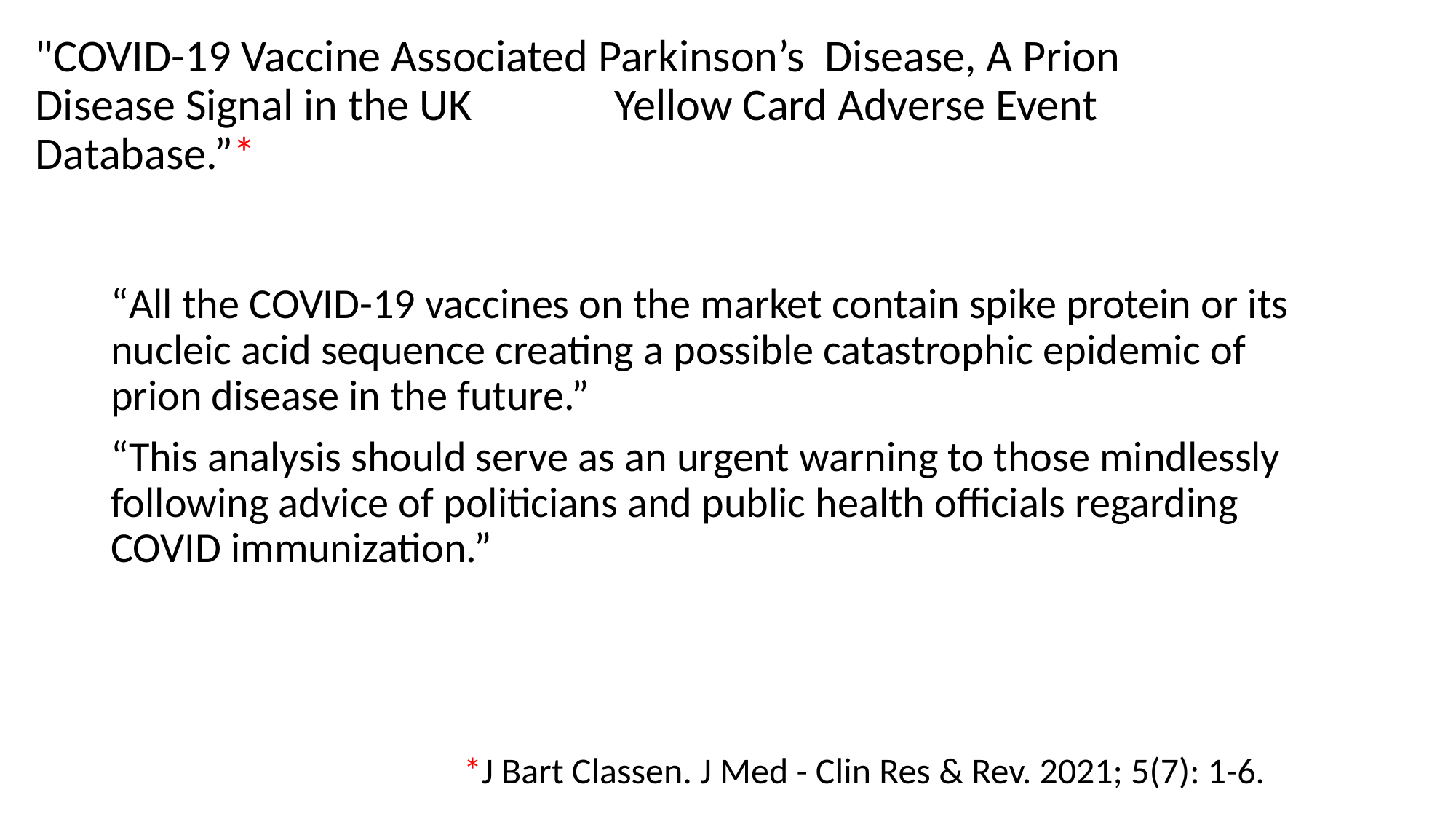

# "COVID-19 Vaccine Associated Parkinson’s  Disease, A Prion Disease Signal in the UK              Yellow Card Adverse Event Database.”*
“All the COVID-19 vaccines on the market contain spike protein or its nucleic acid sequence creating a possible catastrophic epidemic of prion disease in the future.”
“This analysis should serve as an urgent warning to those mindlessly following advice of politicians and public health officials regarding COVID immunization.”

*J Bart Classen. J Med - Clin Res & Rev. 2021; 5(7): 1-6.